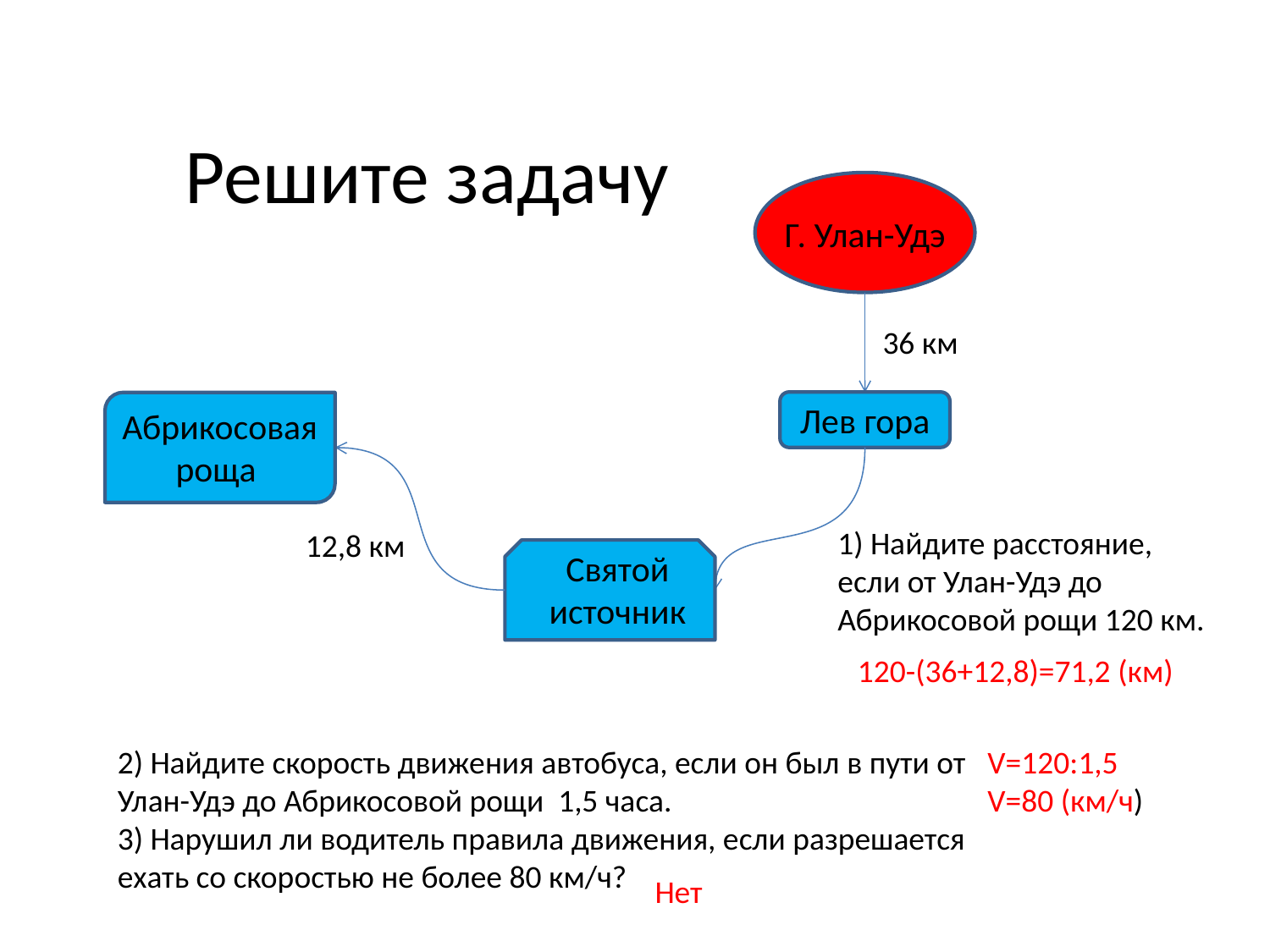

# Решите задачу

Г. Улан-Удэ

36 км

Лев гора
Абрикосовая роща
1) Найдите расстояние, если от Улан-Удэ до Абрикосовой рощи 120 км.
12,8 км

Святой источник
120-(36+12,8)=71,2 (км)
2) Найдите скорость движения автобуса, если он был в пути от Улан-Удэ до Абрикосовой рощи  1,5 часа.
3) Нарушил ли водитель правила движения, если разрешается ехать со скоростью не более 80 км/ч?

V=120:1,5
V=80 (км/ч)
Нет